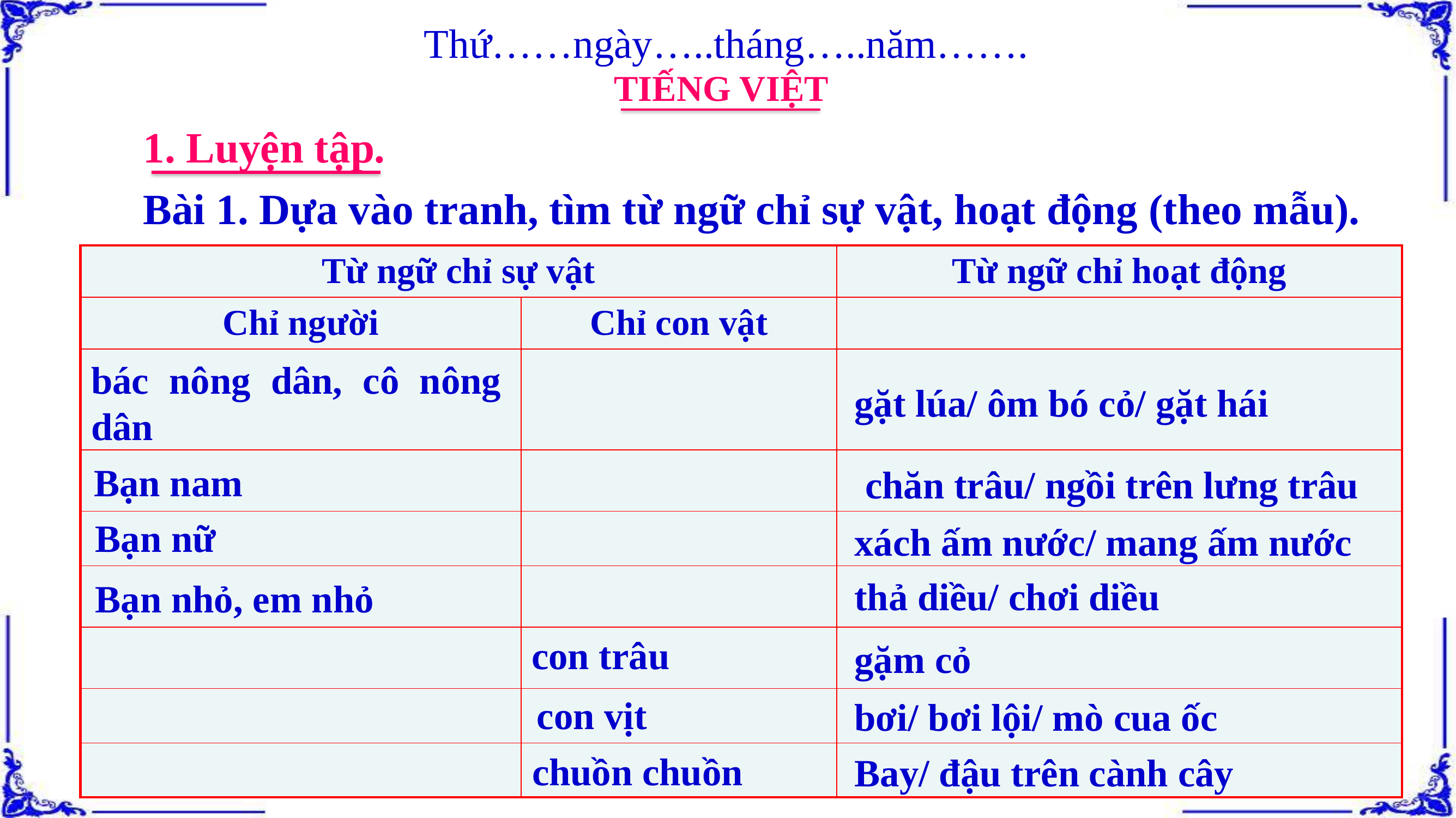

Thứ……ngày…..tháng…..năm…….
TIẾNG VIỆT
1. Luyện tập.
Bài 1. Dựa vào tranh, tìm từ ngữ chỉ sự vật, hoạt động (theo mẫu).
| Từ ngữ chỉ sự vật |  | Từ ngữ chỉ hoạt động |
| --- | --- | --- |
| Chỉ người | Chỉ con vật |  |
|  |  |  |
|  |  |  |
|  |  |  |
|  |  |  |
|  |  |  |
|  |  |  |
|  |  |  |
bác nông dân, cô nông dân
gặt lúa/ ôm bó cỏ/ gặt hái
Bạn nam
chăn trâu/ ngồi trên lưng trâu
Bạn nữ
xách ấm nước/ mang ấm nước
thả diều/ chơi diều
Bạn nhỏ, em nhỏ
con trâu
gặm cỏ
con vịt
bơi/ bơi lội/ mò cua ốc
chuồn chuồn
Bay/ đậu trên cành cây